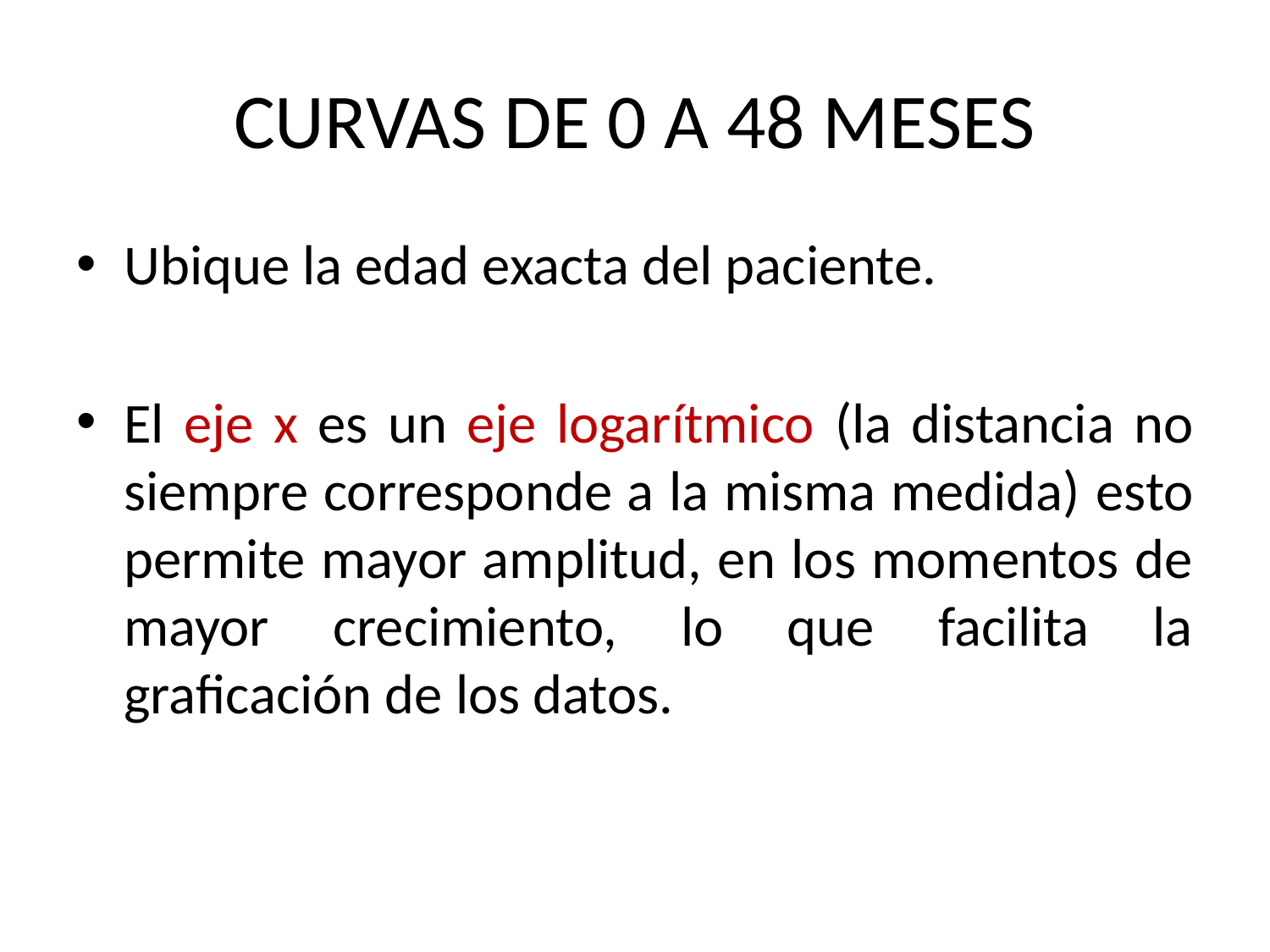

# CURVAS DE 0 A 48 MESES
Ubique la edad exacta del paciente.

El eje x es un eje logarítmico (la distancia no siempre corresponde a la misma medida) esto permite mayor amplitud, en los momentos de mayor crecimiento, lo que facilita la graficación de los datos.